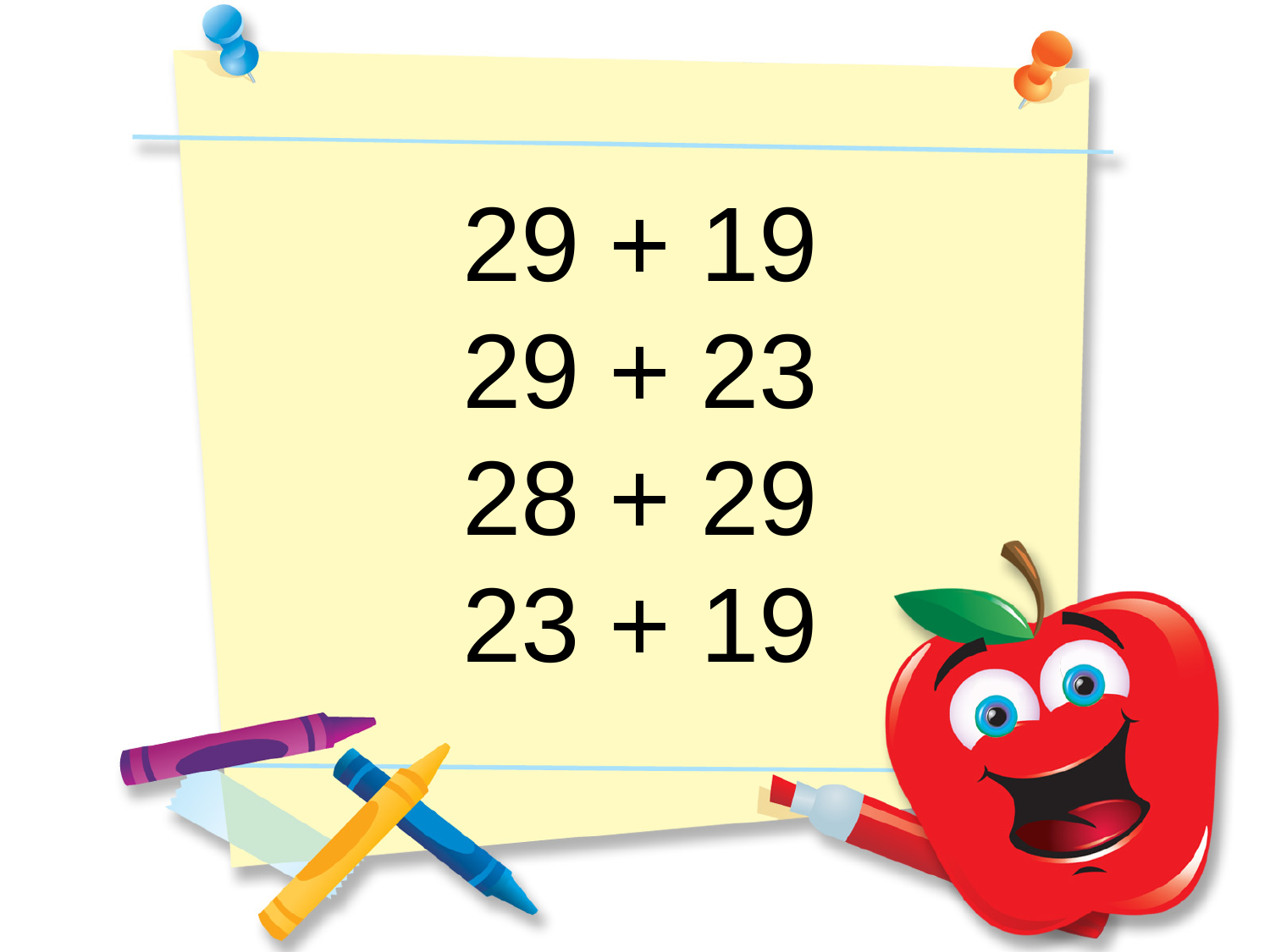

29 + 19
29 + 23
28 + 29
23 + 19